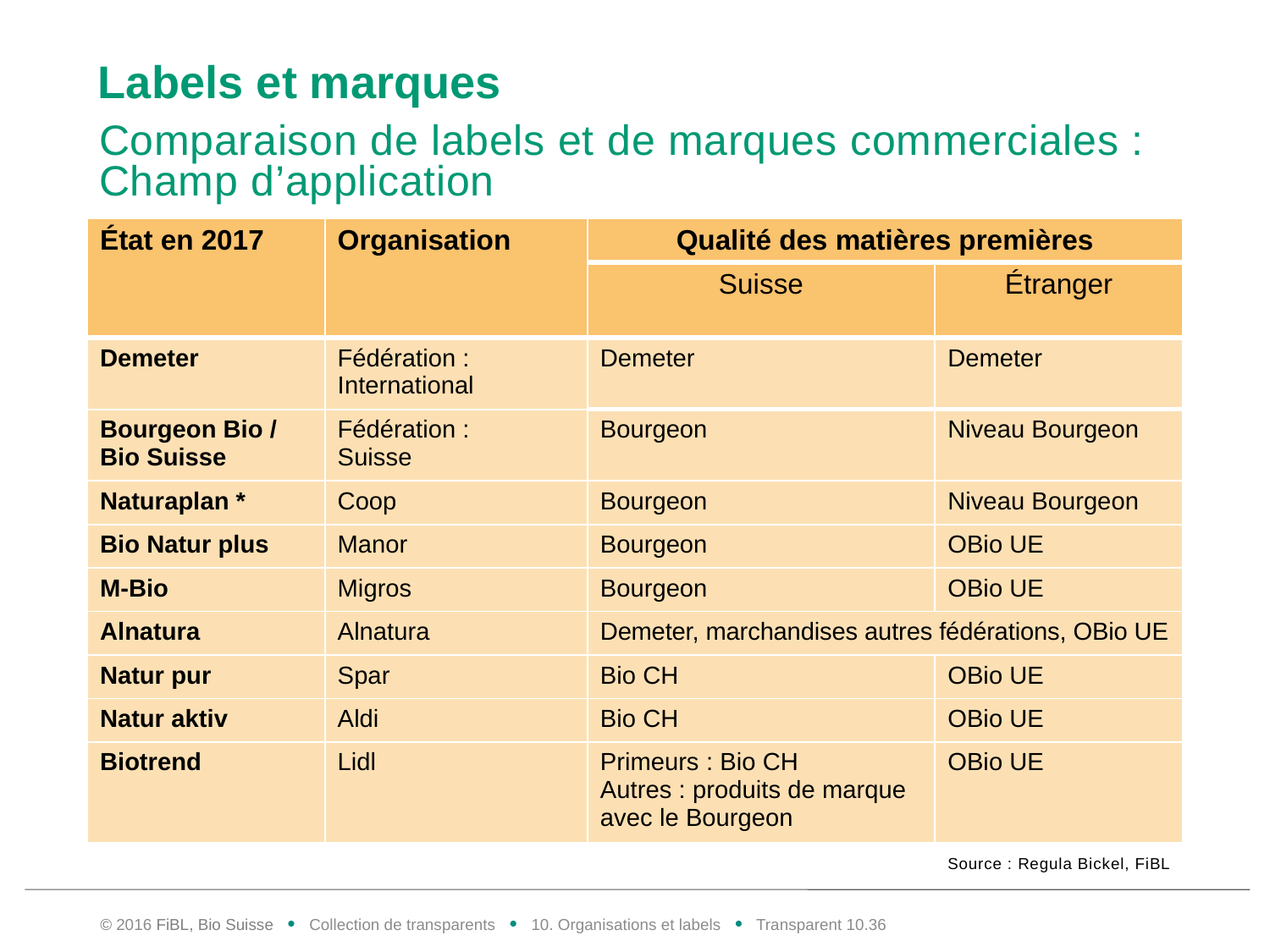

# Labels et marques
Comparaison de labels et de marques commerciales :
Champ d’application
| État en 2017 | Organisation | Qualité des matières premières |  |
| --- | --- | --- | --- |
|  |  | Suisse | Étranger |
| Demeter | Fédération : International | Demeter | Demeter |
| Bourgeon Bio / Bio Suisse | Fédération : Suisse | Bourgeon | Niveau Bourgeon |
| Naturaplan \* | Coop | Bourgeon | Niveau Bourgeon |
| Bio Natur plus | Manor | Bourgeon | OBio UE |
| M-Bio | Migros | Bourgeon | OBio UE |
| Alnatura | Alnatura | Demeter, marchandises autres fédérations, OBio UE |  |
| Natur pur | Spar | Bio CH | OBio UE |
| Natur aktiv | Aldi | Bio CH | OBio UE |
| Biotrend | Lidl | Primeurs : Bio CH Autres : produits de marque avec le Bourgeon | OBio UE |
Source : Regula Bickel, FiBL
© 2016 FiBL, Bio Suisse   •   Collection de transparents   •   10. Organisations et labels   •   Transparent 10.36